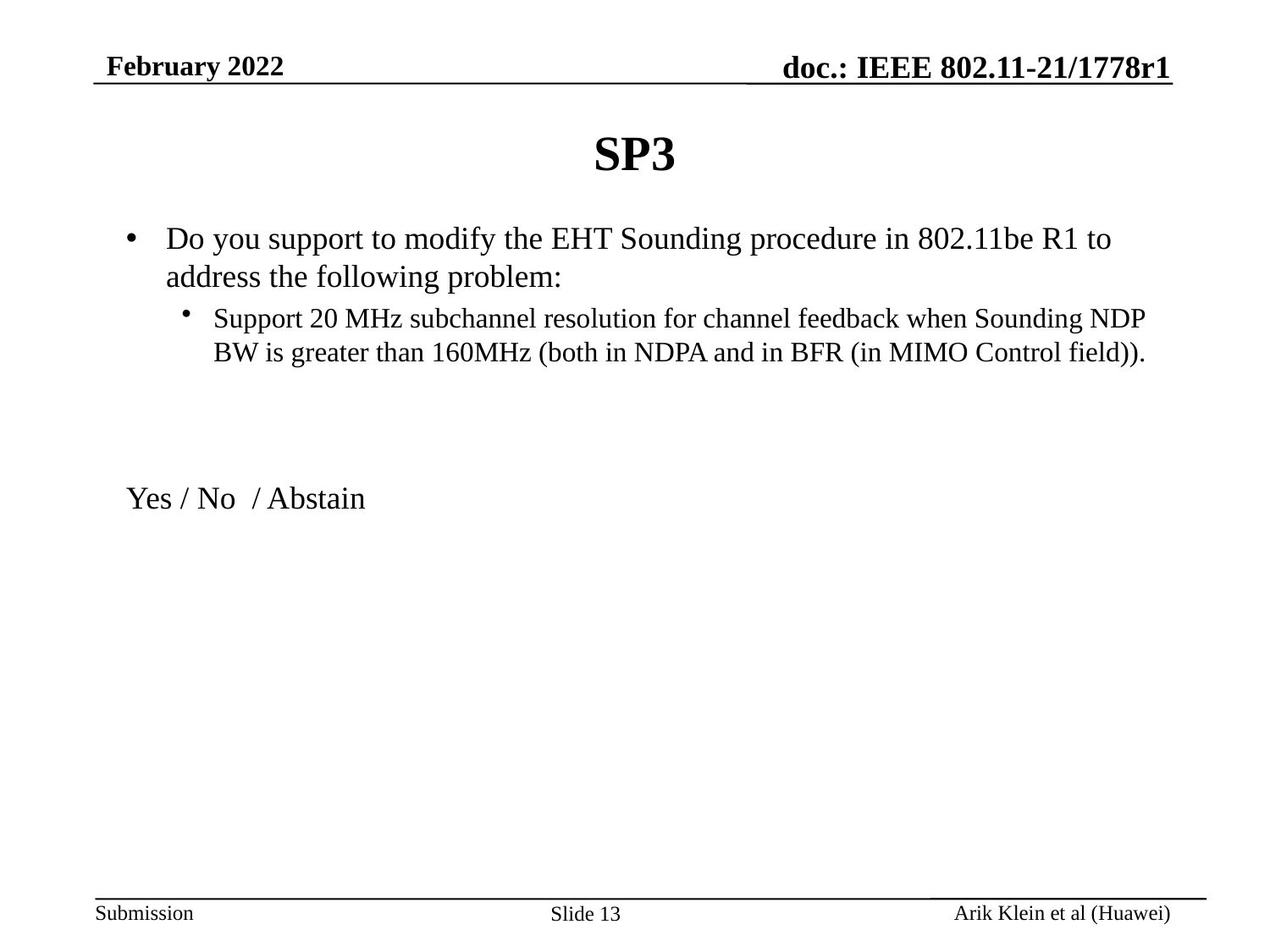

# SP3
Do you support to modify the EHT Sounding procedure in 802.11be R1 to address the following problem:
Support 20 MHz subchannel resolution for channel feedback when Sounding NDP BW is greater than 160MHz (both in NDPA and in BFR (in MIMO Control field)).

Yes / No  / Abstain